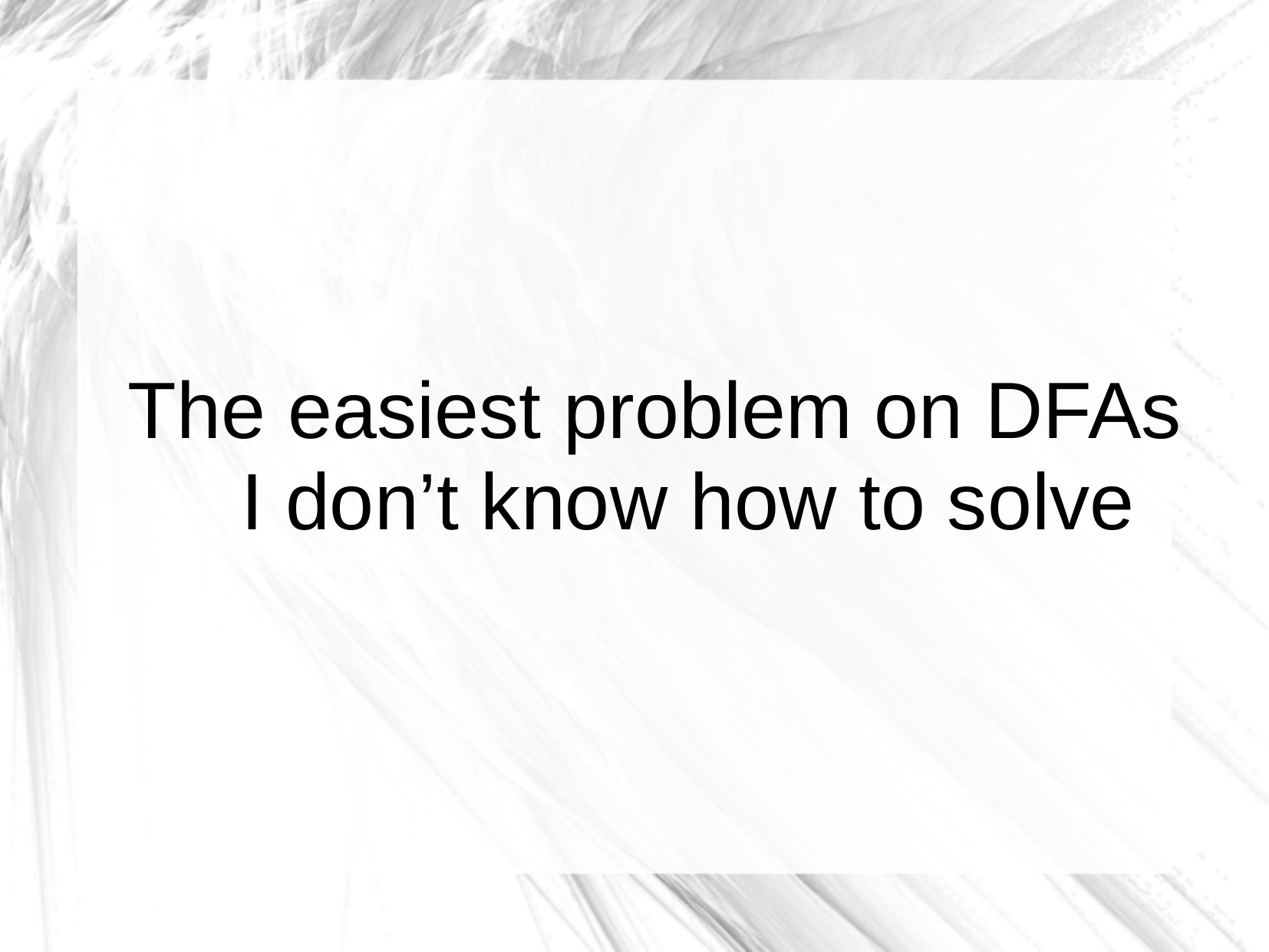

#

The easiest problem on DFAs
I don’t know how to solve